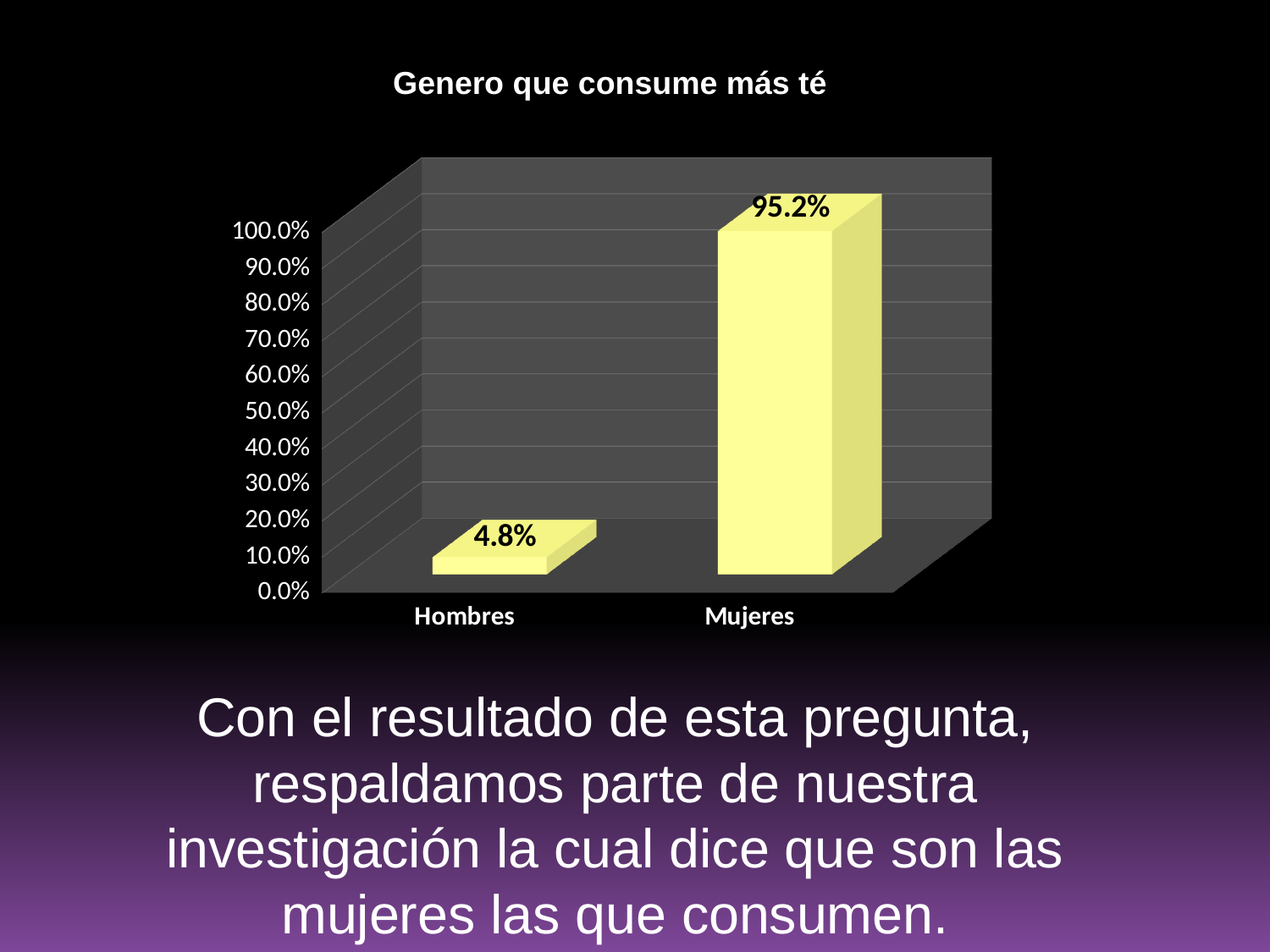

Genero que consume más té

[unsupported chart]

Con el resultado de esta pregunta, respaldamos parte de nuestra investigación la cual dice que son las mujeres las que consumen.